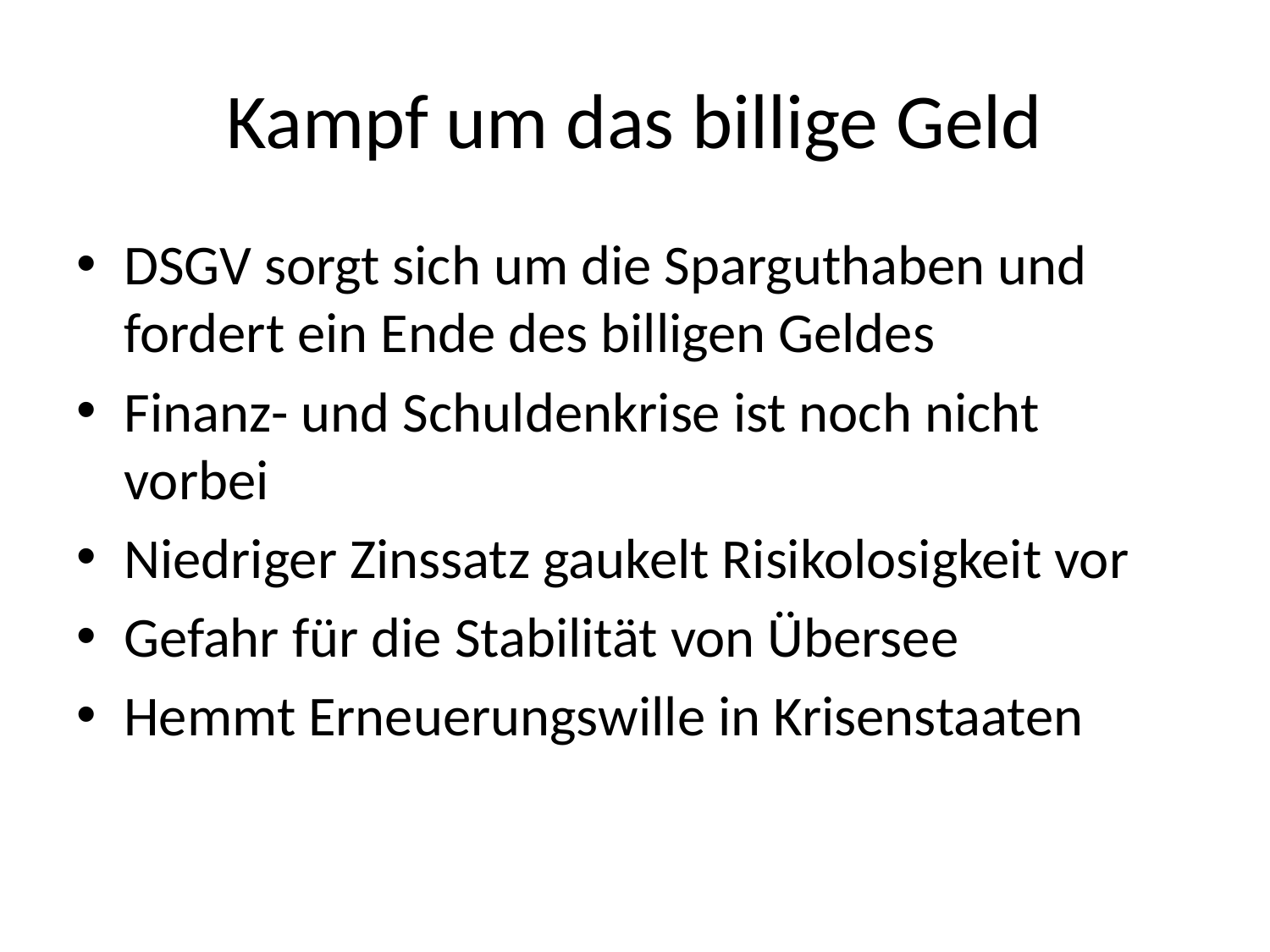

# Kampf um das billige Geld
DSGV sorgt sich um die Sparguthaben und fordert ein Ende des billigen Geldes
Finanz- und Schuldenkrise ist noch nicht vorbei
Niedriger Zinssatz gaukelt Risikolosigkeit vor
Gefahr für die Stabilität von Übersee
Hemmt Erneuerungswille in Krisenstaaten